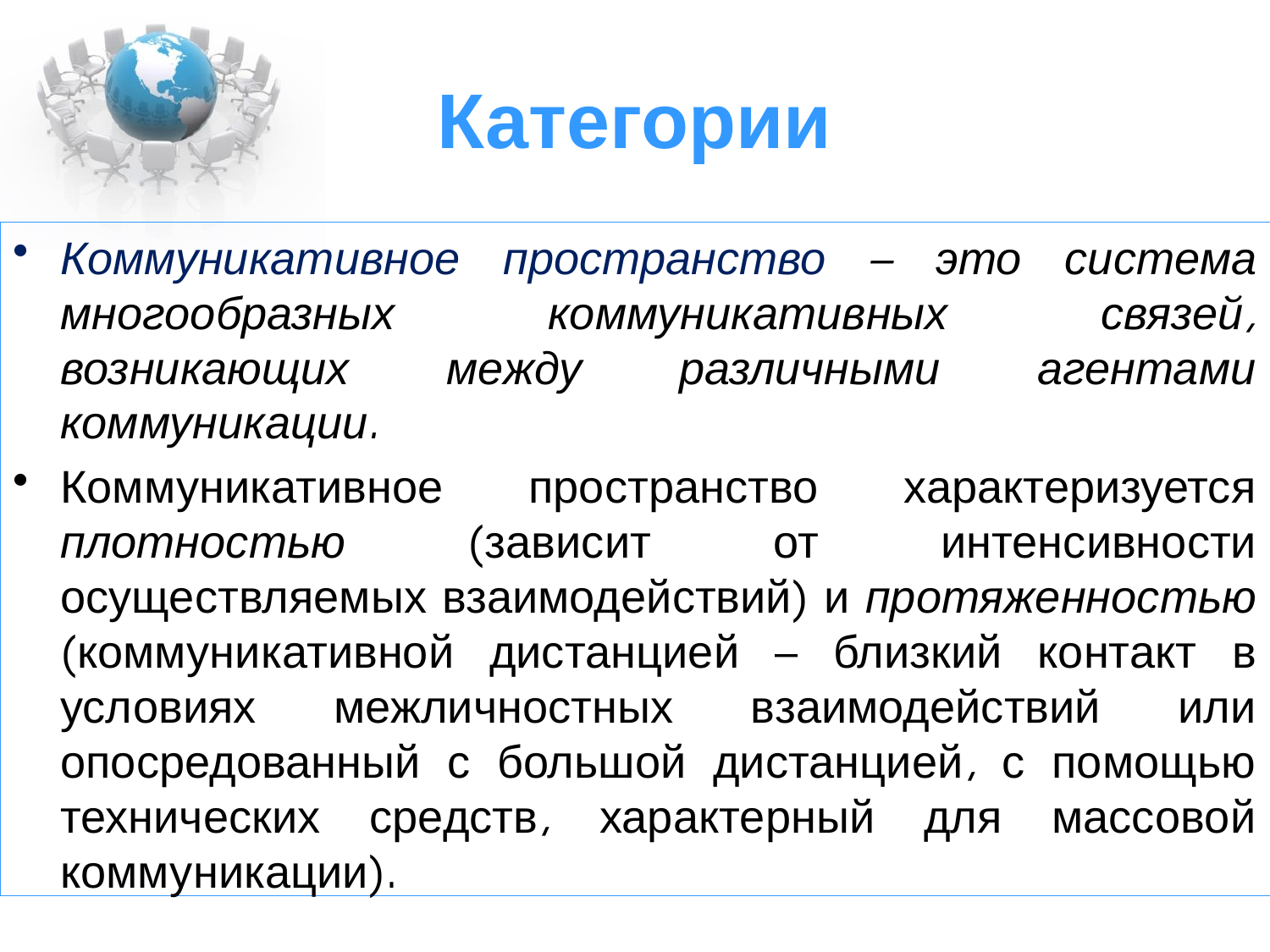

# Категории
Коммуникативное пространство – это система многообразных коммуникативных связей, возникающих между различными агентами коммуникации.
Коммуникативное пространство характеризуется плотностью (зависит от интенсивности осуществляемых взаимодействий) и протяженностью (коммуникативной дистанцией – близкий контакт в условиях межличностных взаимодействий или опосредованный с большой дистанцией, с помощью технических средств, характерный для массовой коммуникации).